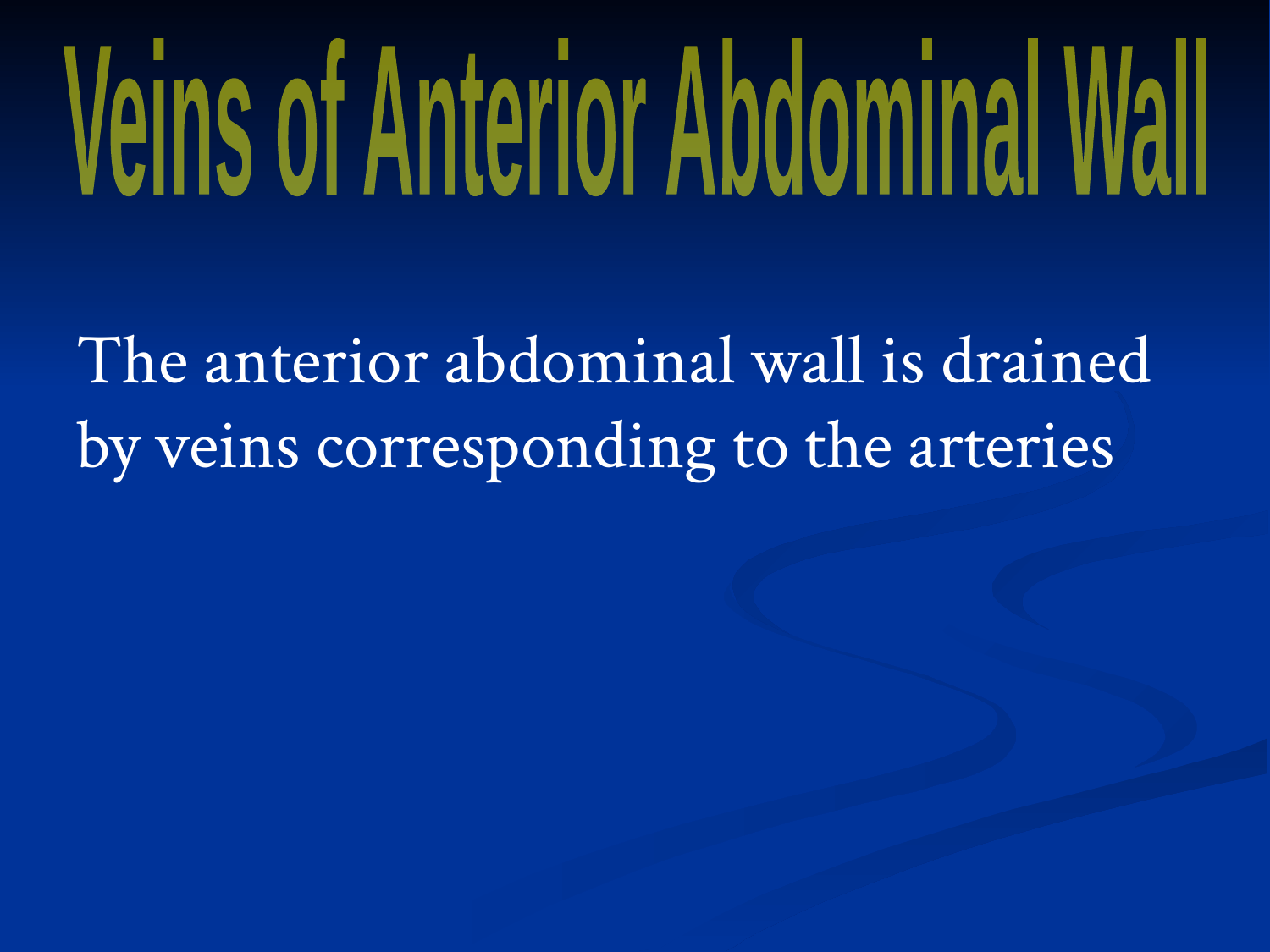

Veins of Anterior Abdominal Wall
The anterior abdominal wall is drained by veins corresponding to the arteries